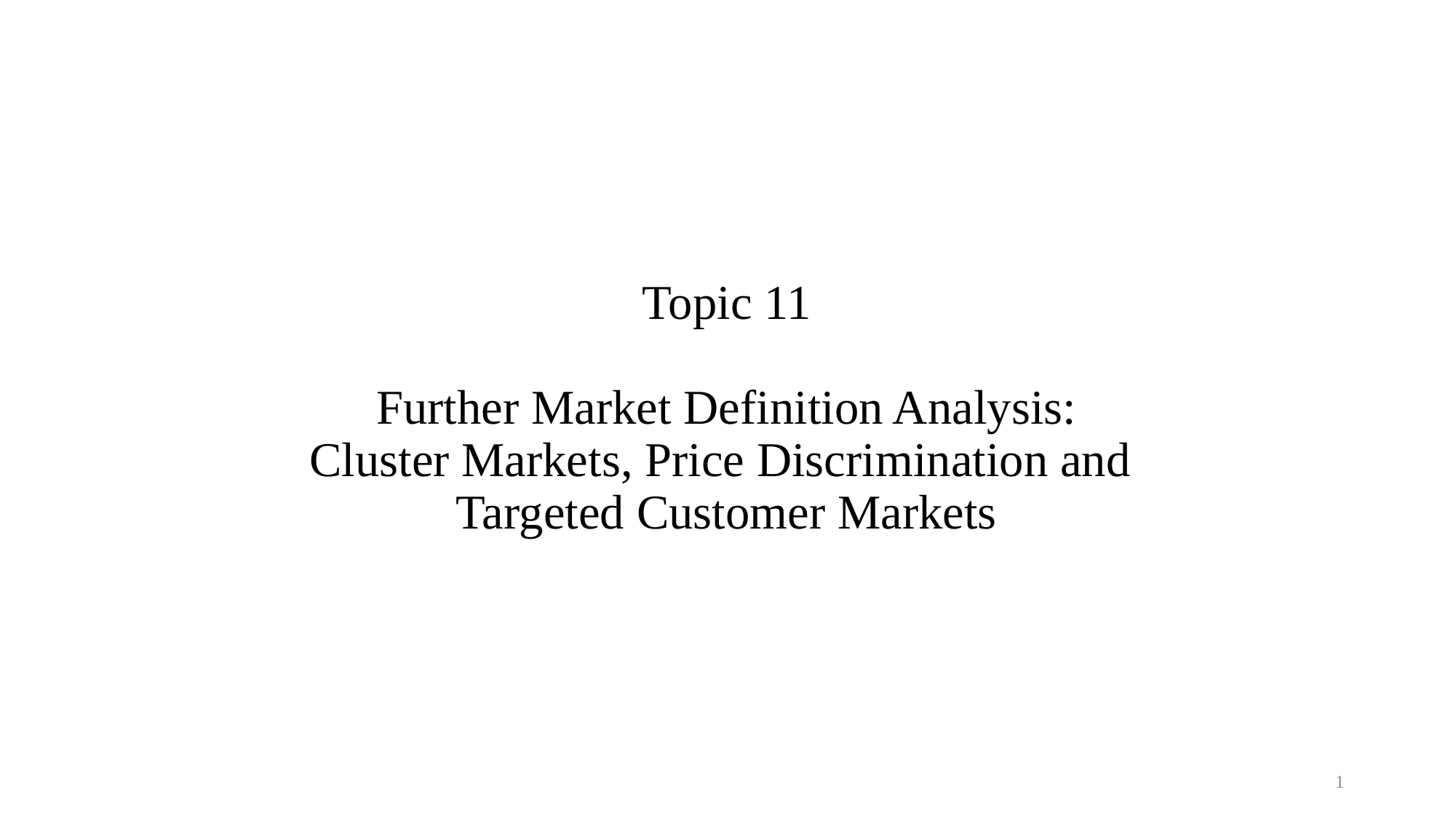

# Topic 11 Further Market Definition Analysis: Cluster Markets, Price Discrimination and Targeted Customer Markets

1